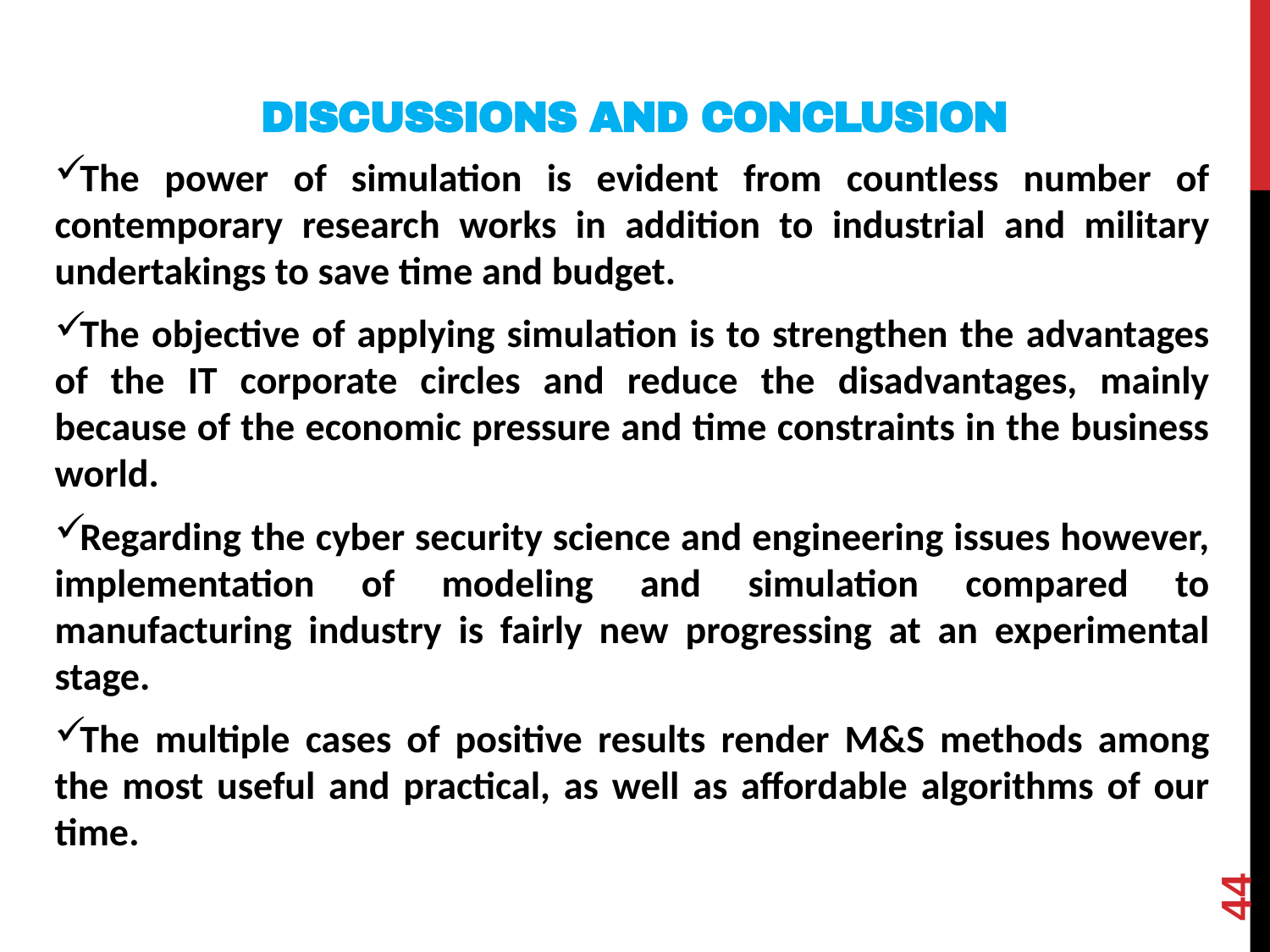

# Discussions and Conclusion
The power of simulation is evident from countless number of contemporary research works in addition to industrial and military undertakings to save time and budget.
The objective of applying simulation is to strengthen the advantages of the IT corporate circles and reduce the disadvantages, mainly because of the economic pressure and time constraints in the business world.
Regarding the cyber security science and engineering issues however, implementation of modeling and simulation compared to manufacturing industry is fairly new progressing at an experimental stage.
The multiple cases of positive results render M&S methods among the most useful and practical, as well as affordable algorithms of our time.

44